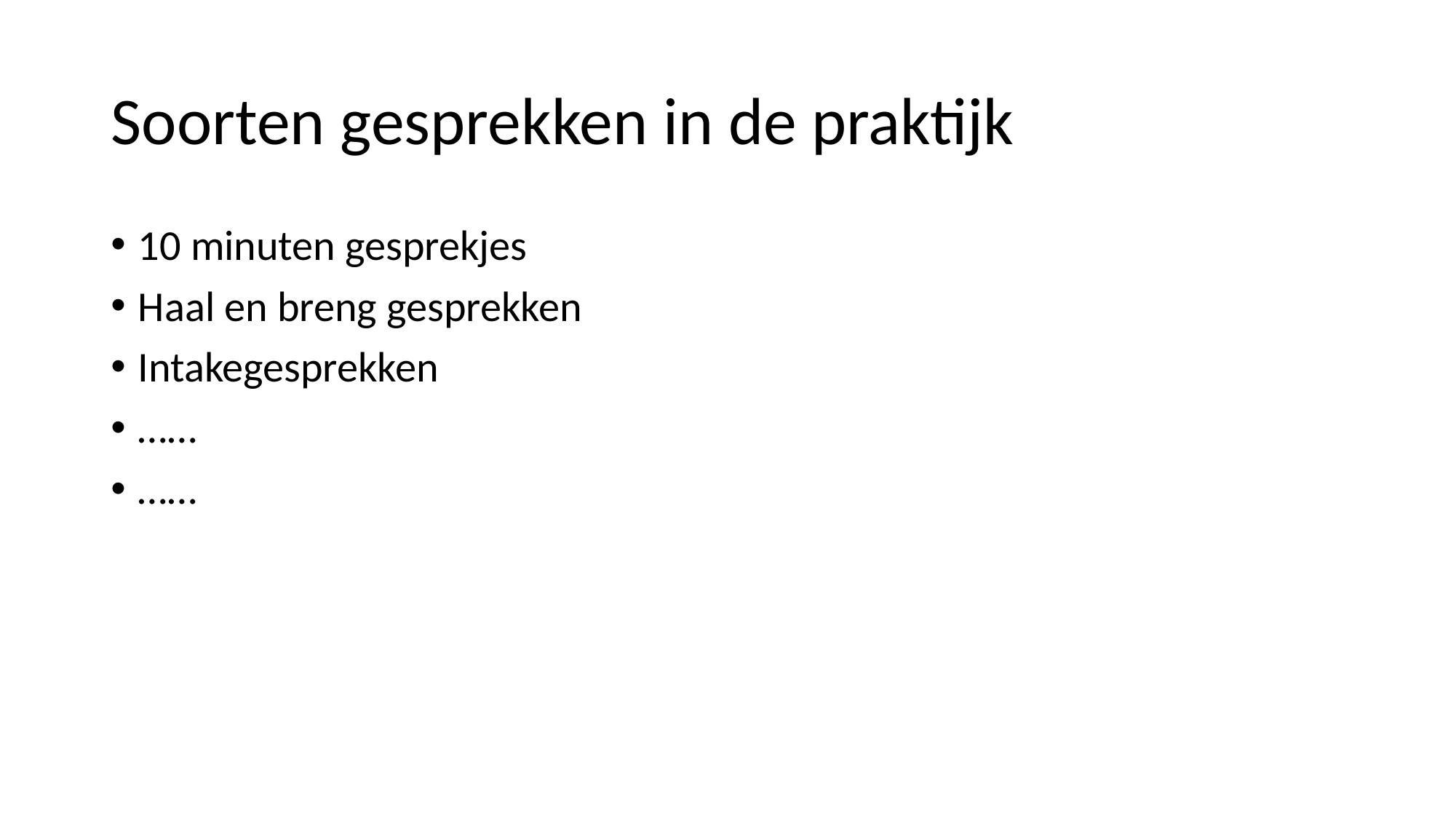

# Soorten gesprekken in de praktijk
10 minuten gesprekjes
Haal en breng gesprekken
Intakegesprekken
……
……